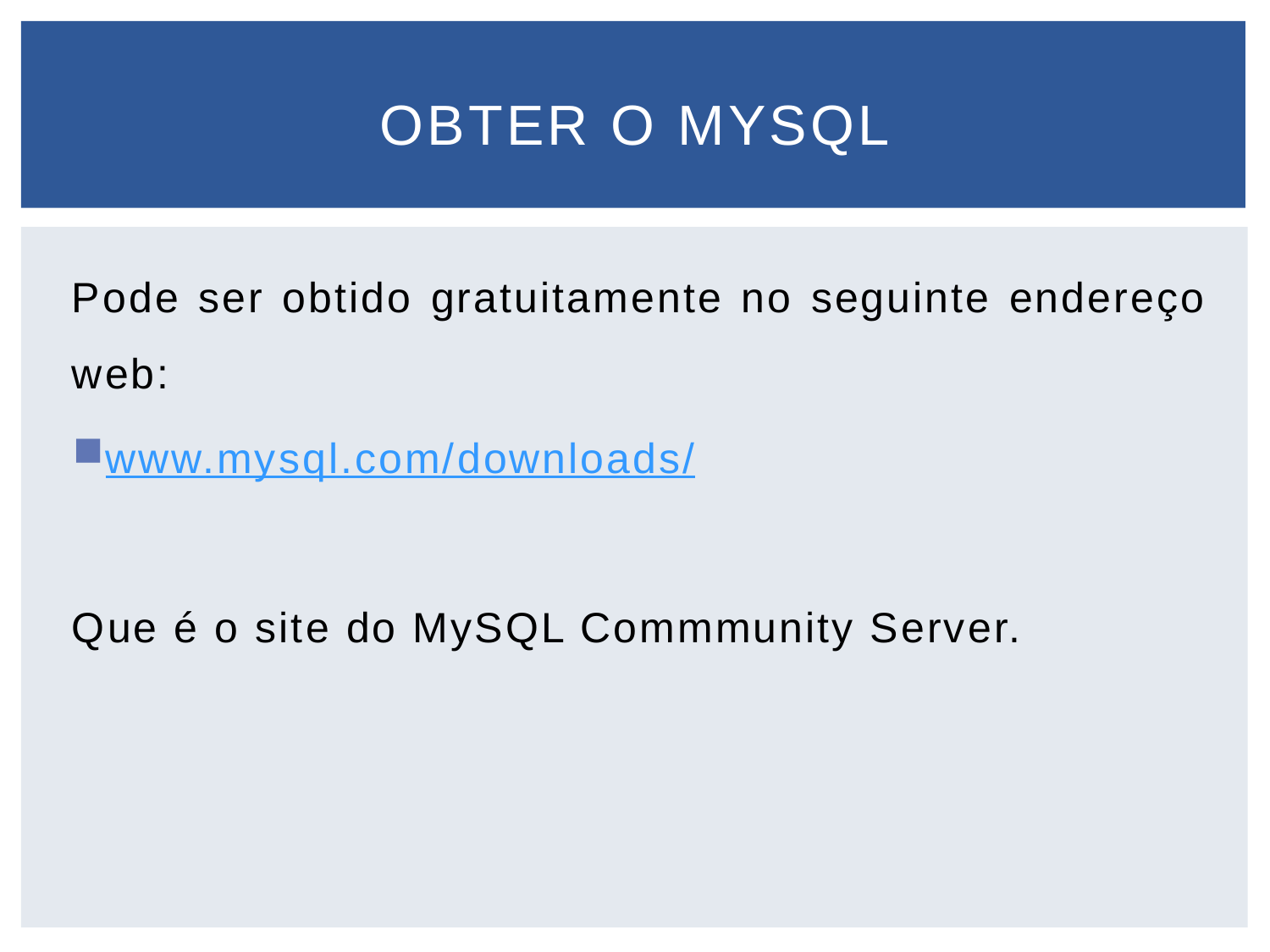

# Obter o mysql
Pode ser obtido gratuitamente no seguinte endereço web:
www.mysql.com/downloads/

Que é o site do MySQL Commmunity Server.